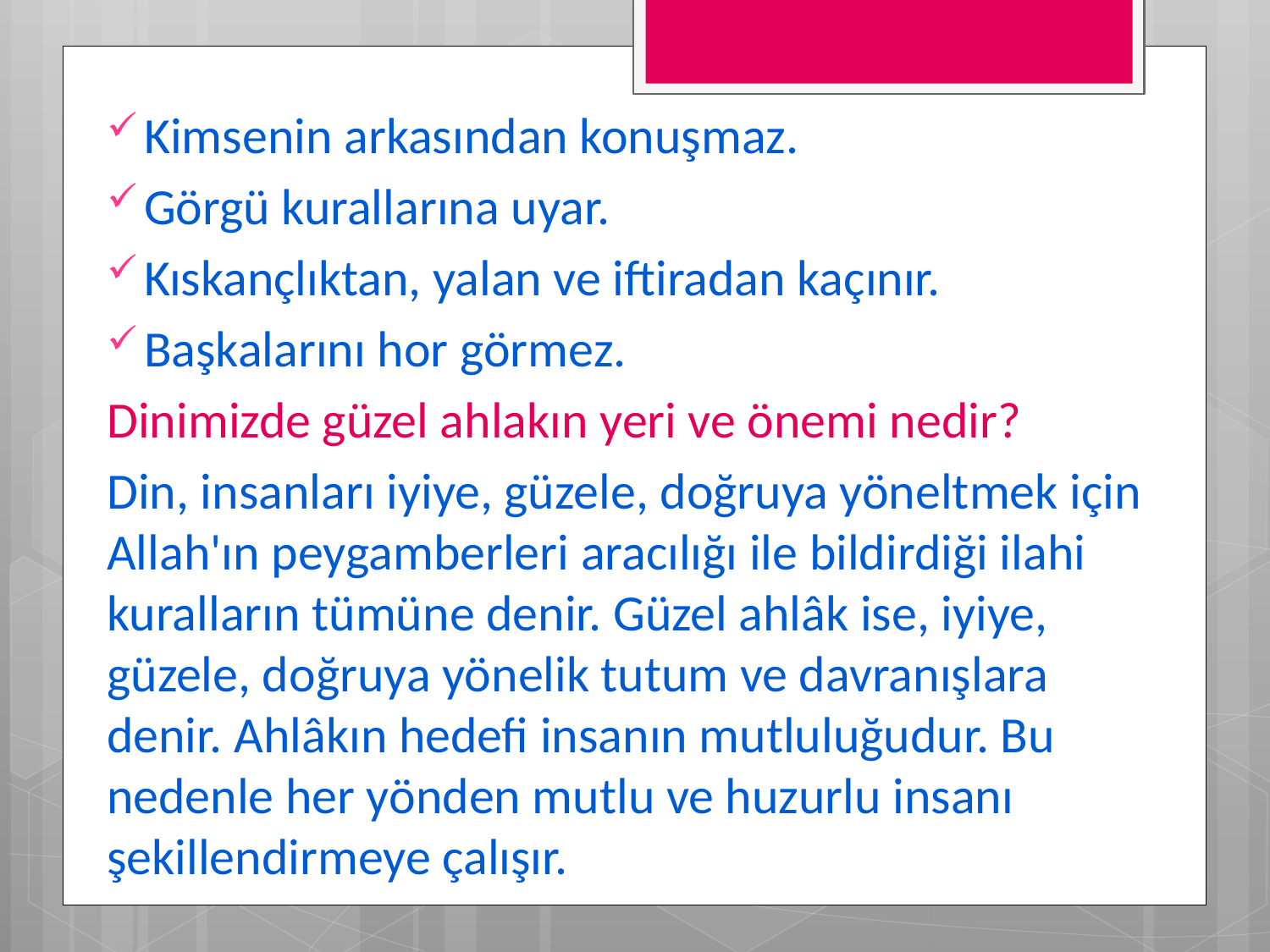

Kimsenin arkasından konuşmaz.
Görgü kurallarına uyar.
Kıskançlıktan, yalan ve iftiradan kaçınır.
Başkalarını hor görmez.
Dinimizde güzel ahlakın yeri ve önemi nedir?
Din, insanları iyiye, güzele, doğruya yöneltmek için Allah'ın peygamberleri aracılığı ile bildirdiği ilahi kuralların tümüne denir. Güzel ahlâk ise, iyiye, güzele, doğruya yönelik tutum ve davranışlara denir. Ahlâkın hedefi insanın mutluluğudur. Bu nedenle her yönden mutlu ve huzurlu insanı şekillendirmeye çalışır.